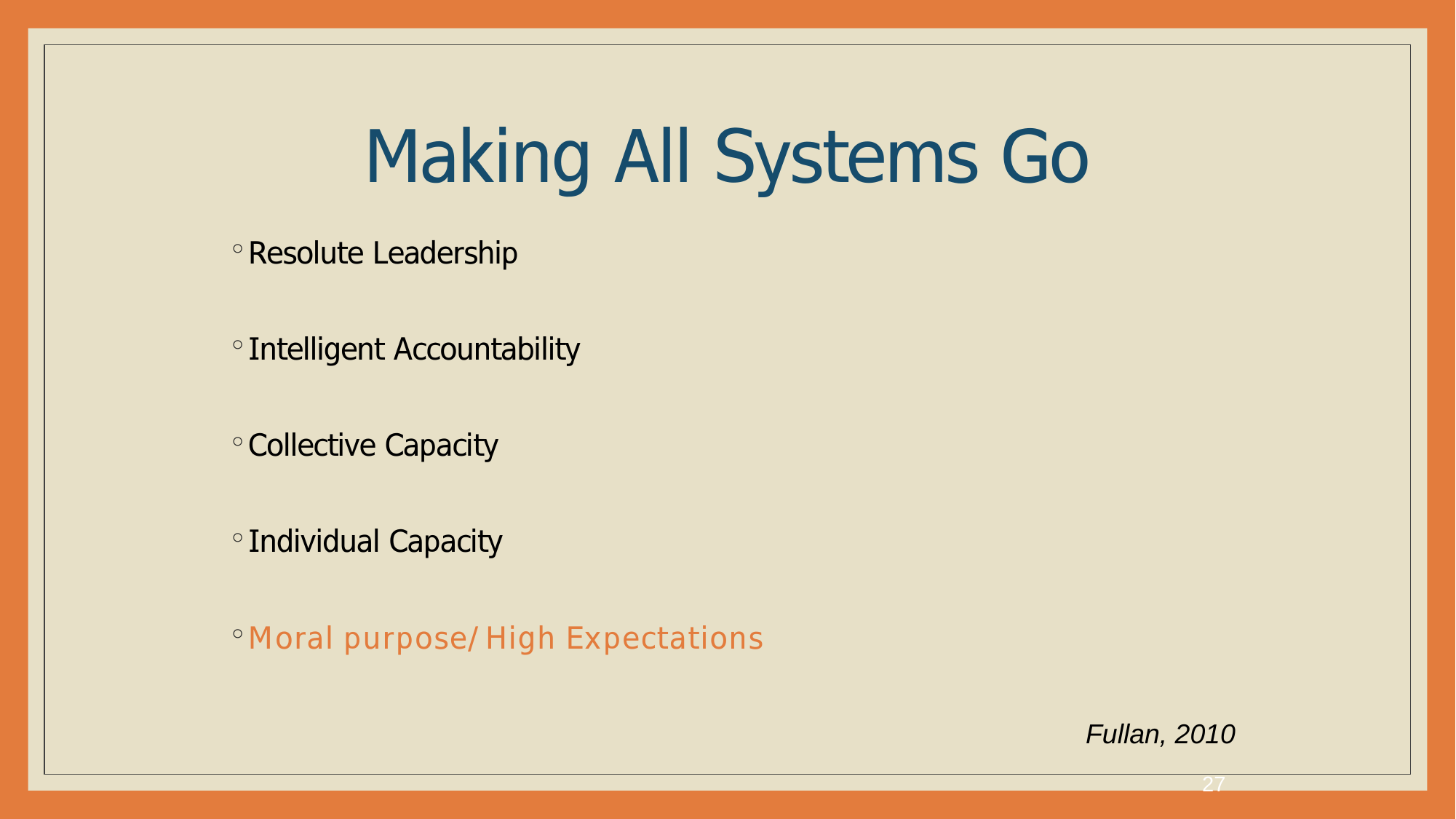

# Making All Systems Go
Resolute Leadership

Intelligent Accountability

Collective Capacity

Individual Capacity

Moral purpose/High Expectations

Fullan, 2010
27